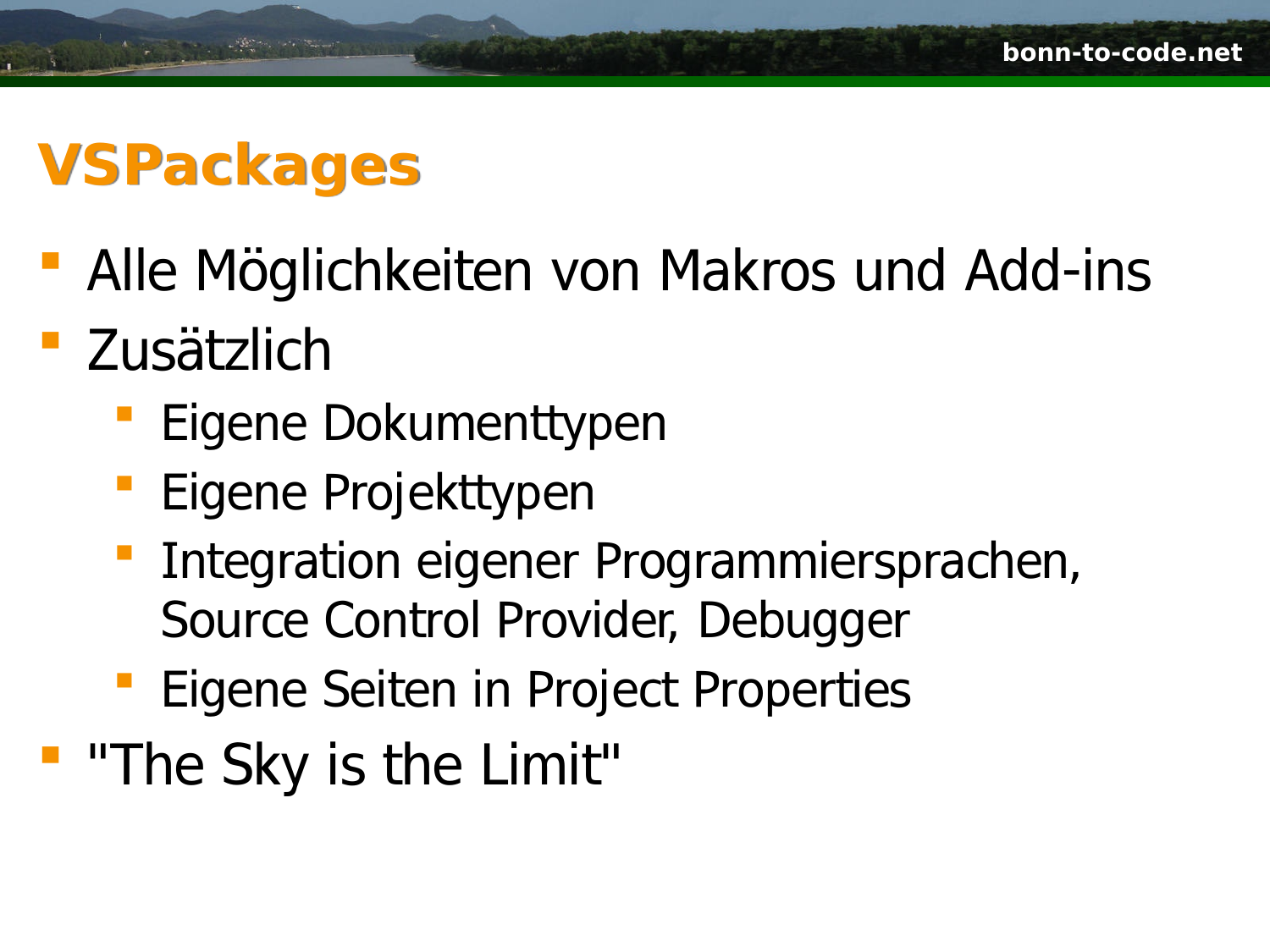

# VSPackages
Alle Möglichkeiten von Makros und Add-ins
Zusätzlich
Eigene Dokumenttypen
Eigene Projekttypen
Integration eigener Programmiersprachen, Source Control Provider, Debugger
Eigene Seiten in Project Properties
"The Sky is the Limit"